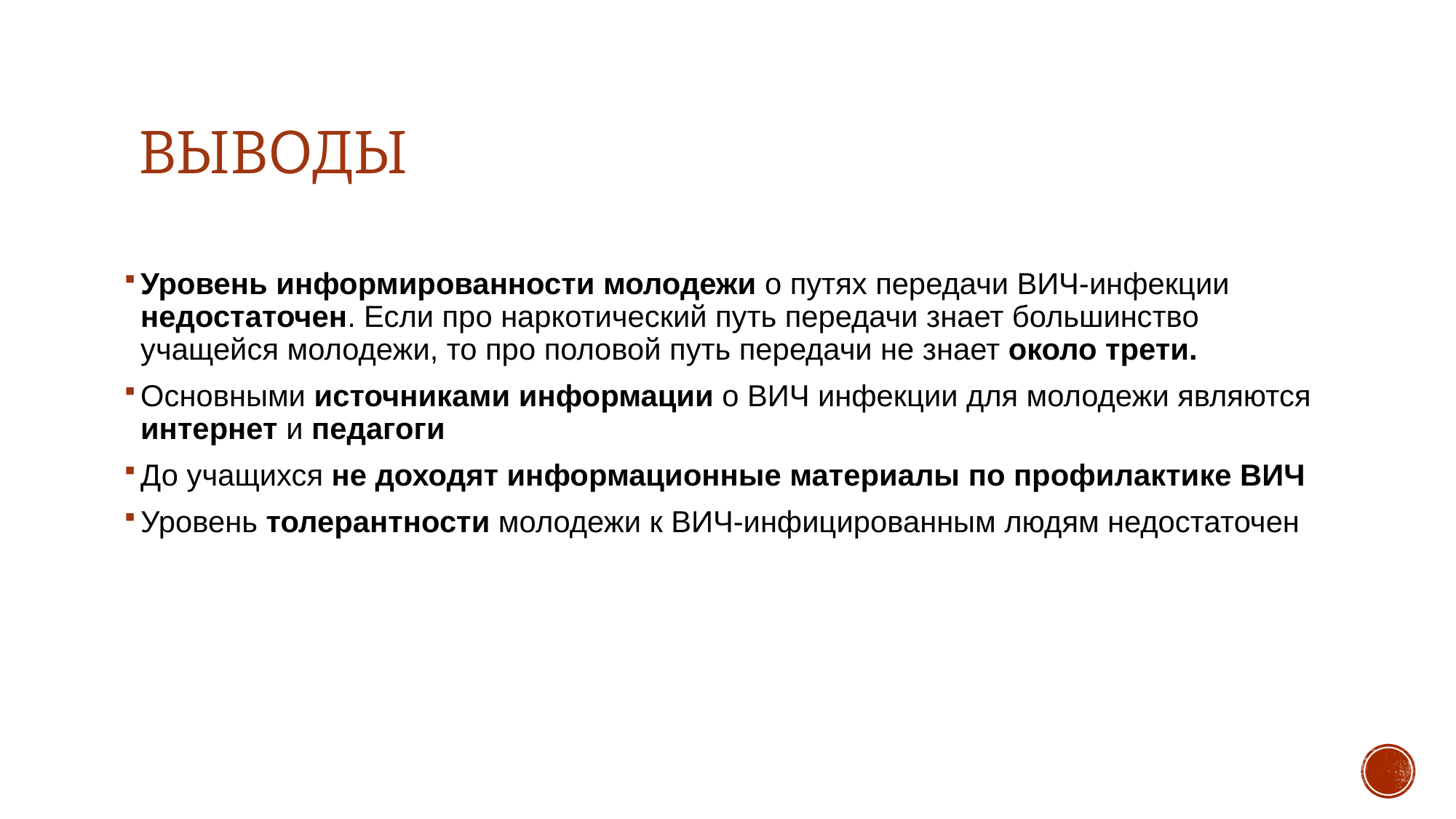

# Выводы
Уровень информированности молодежи о путях передачи ВИЧ-инфекции недостаточен. Если про наркотический путь передачи знает большинство учащейся молодежи, то про половой путь передачи не знает около трети.
Основными источниками информации о ВИЧ инфекции для молодежи являются интернет и педагоги
До учащихся не доходят информационные материалы по профилактике ВИЧ
Уровень толерантности молодежи к ВИЧ-инфицированным людям недостаточен